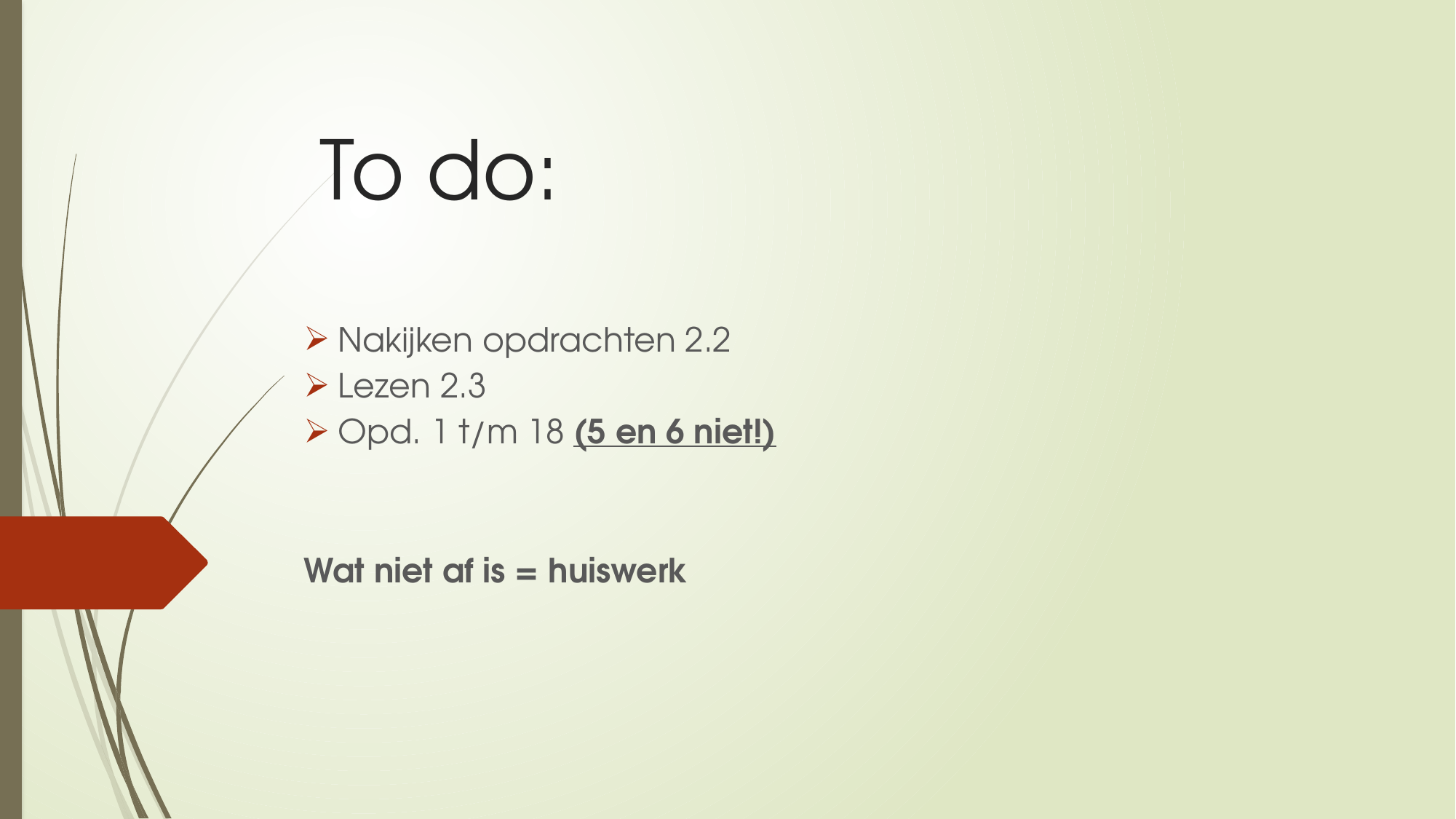

# To do:

Nakijken opdrachten 2.2
Lezen 2.3
Opd. 1 t/m 18 (5 en 6 niet!)

Wat niet af is = huiswerk